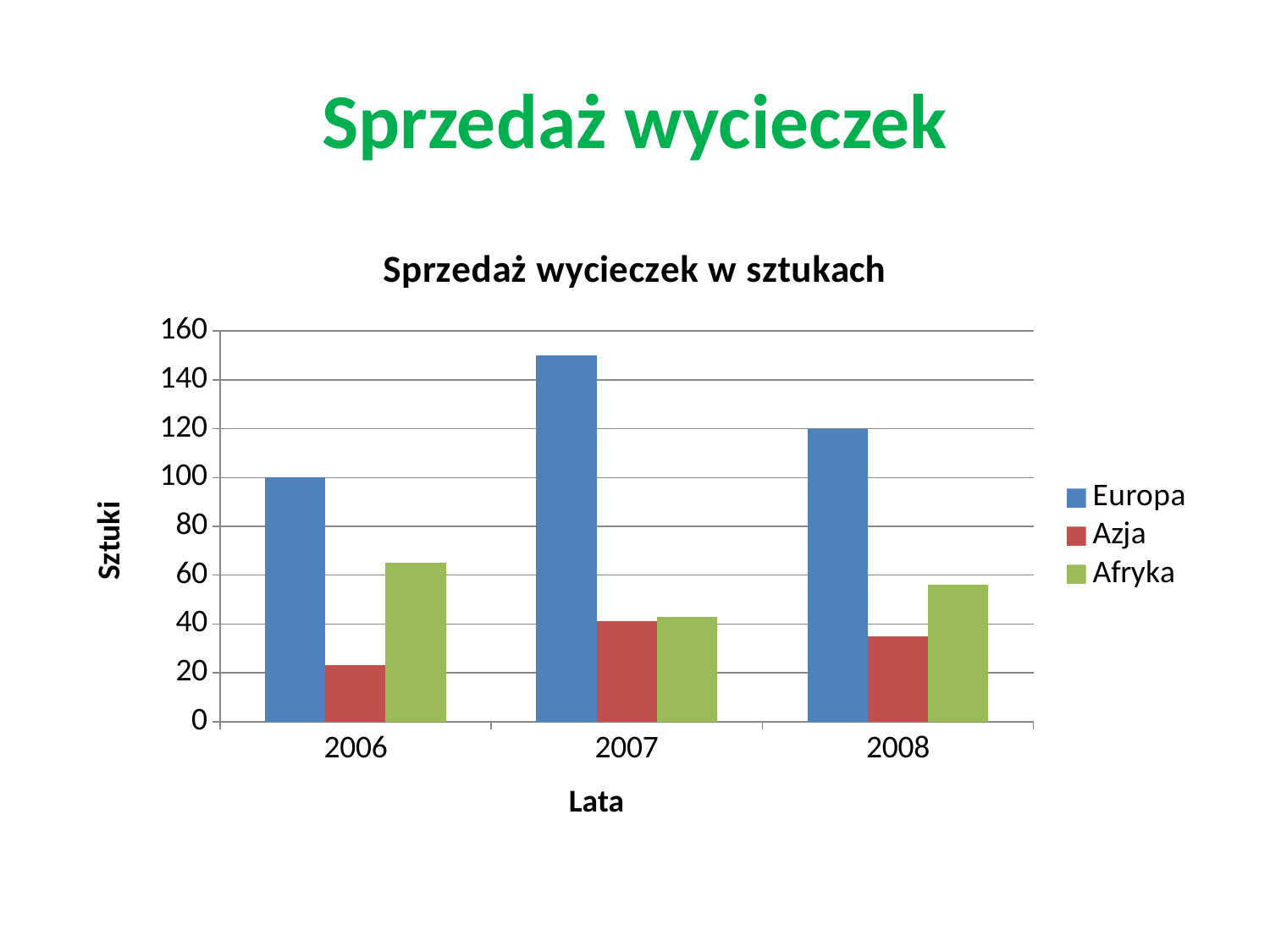

# Sprzedaż wycieczek

### Chart: Sprzedaż wycieczek w sztukach

| Category | Europa | Azja | Afryka |
|---|---|---|---|
| 2006 | 100.0 | 23.0 | 65.0 |
| 2007 | 150.0 | 41.0 | 43.0 |
| 2008 | 120.0 | 35.0 | 56.0 |